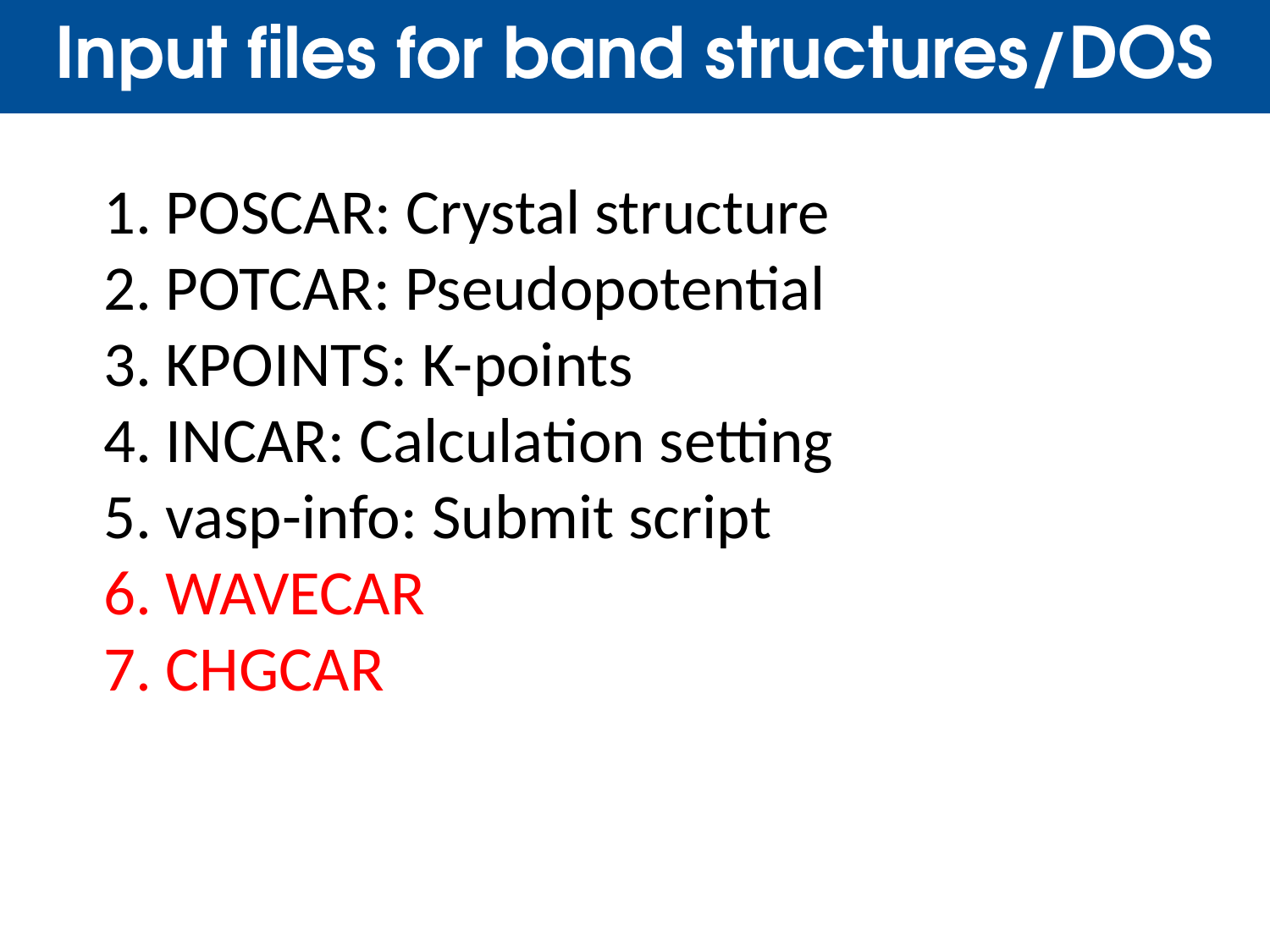

Input files for band structures/DOS
1. POSCAR: Crystal structure
2. POTCAR: Pseudopotential
3. KPOINTS: K-points
4. INCAR: Calculation setting
5. vasp-info: Submit script
6. WAVECAR
7. CHGCAR